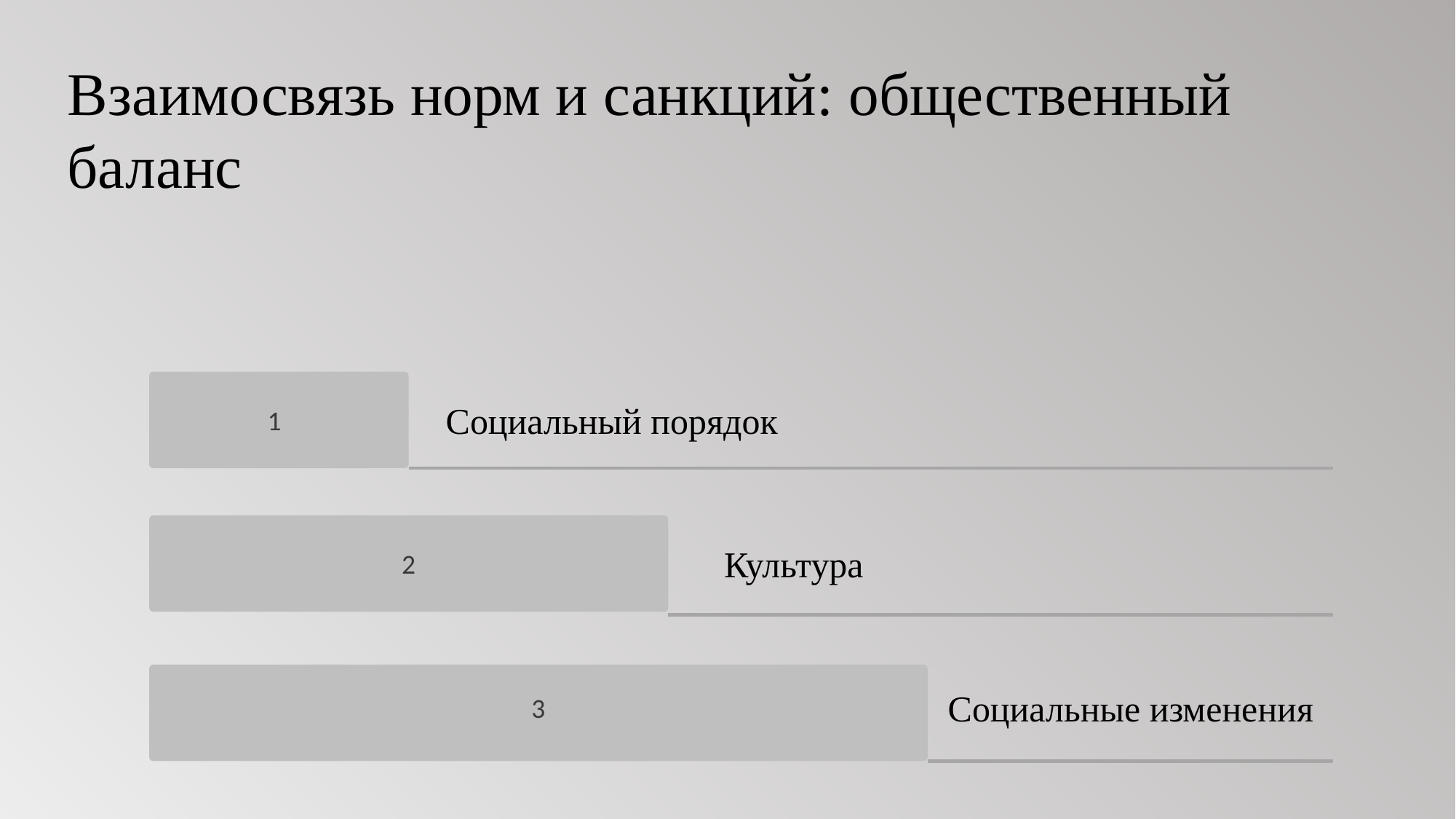

Взаимосвязь норм и санкций: общественный баланс

Социальный порядок
1

Культура
2

Социальные изменения
3